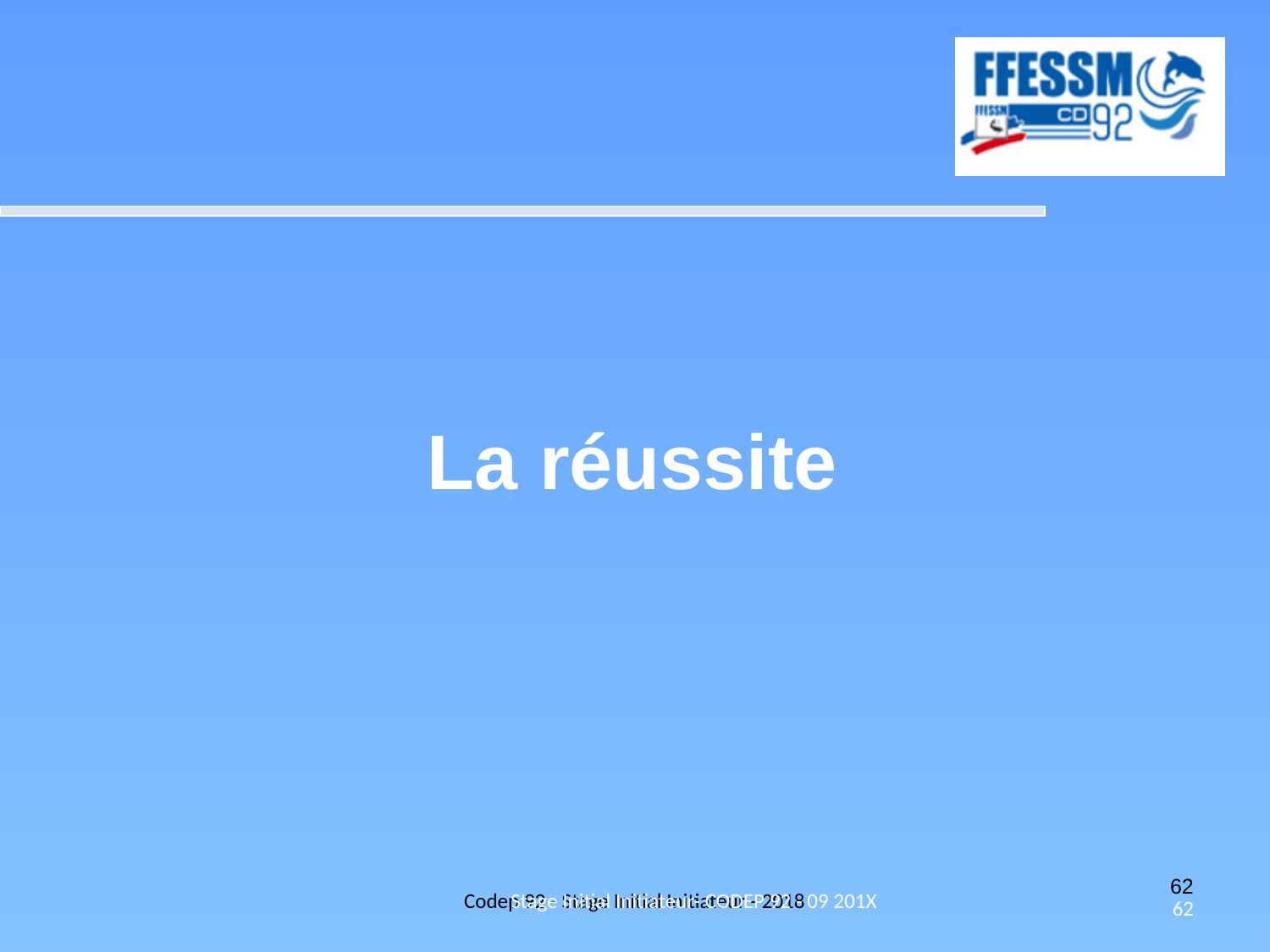

La réussite
Codep 92 - Stage Initial Initiateur - 2018
Stage Initial Initiateur- CODEP 92 - 09 201X
62
62